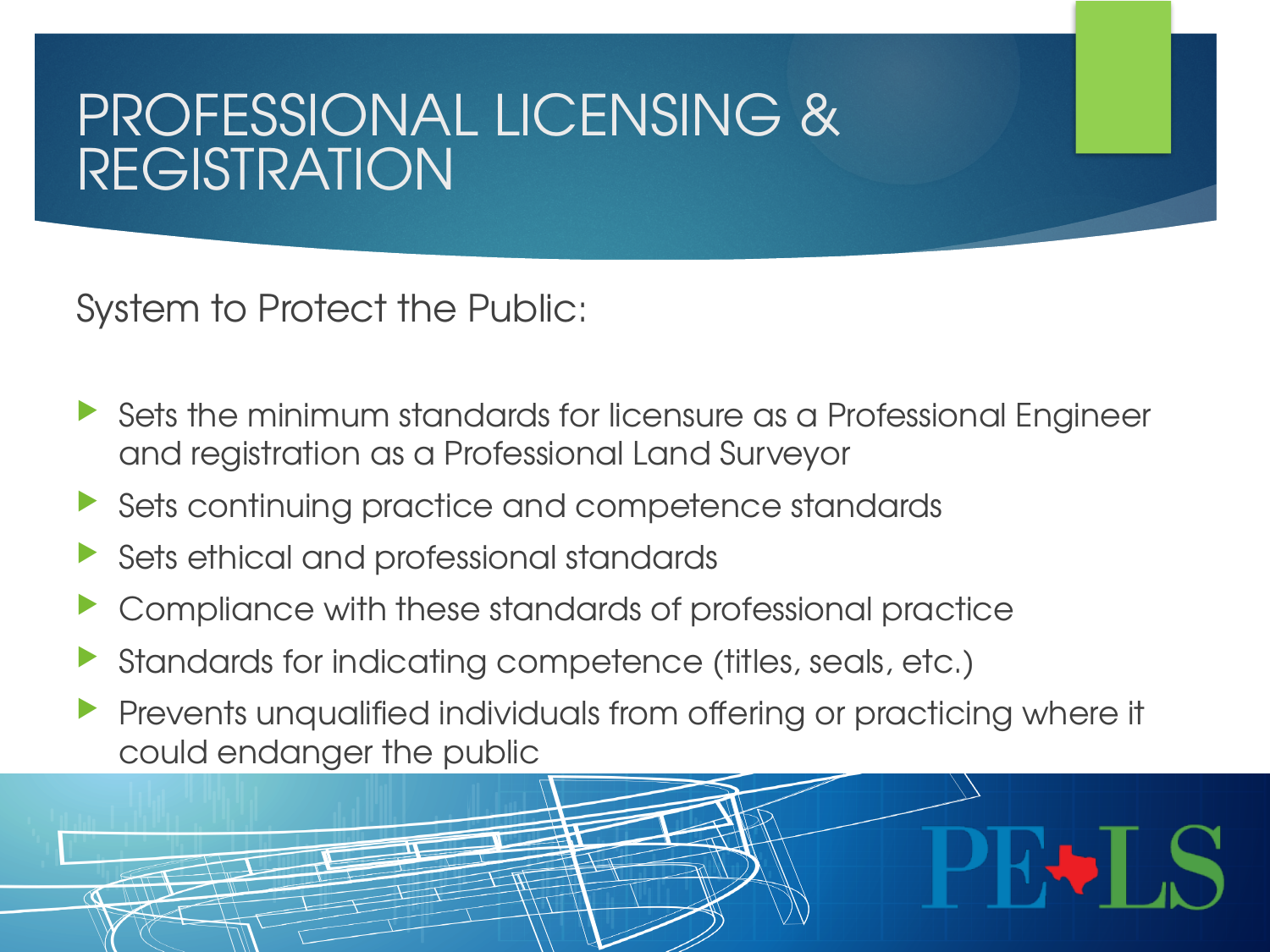

# Professional Licensing & Registration
System to Protect the Public:

Sets the minimum standards for licensure as a Professional Engineer and registration as a Professional Land Surveyor
Sets continuing practice and competence standards
Sets ethical and professional standards
Compliance with these standards of professional practice
Standards for indicating competence (titles, seals, etc.)
Prevents unqualified individuals from offering or practicing where it could endanger the public